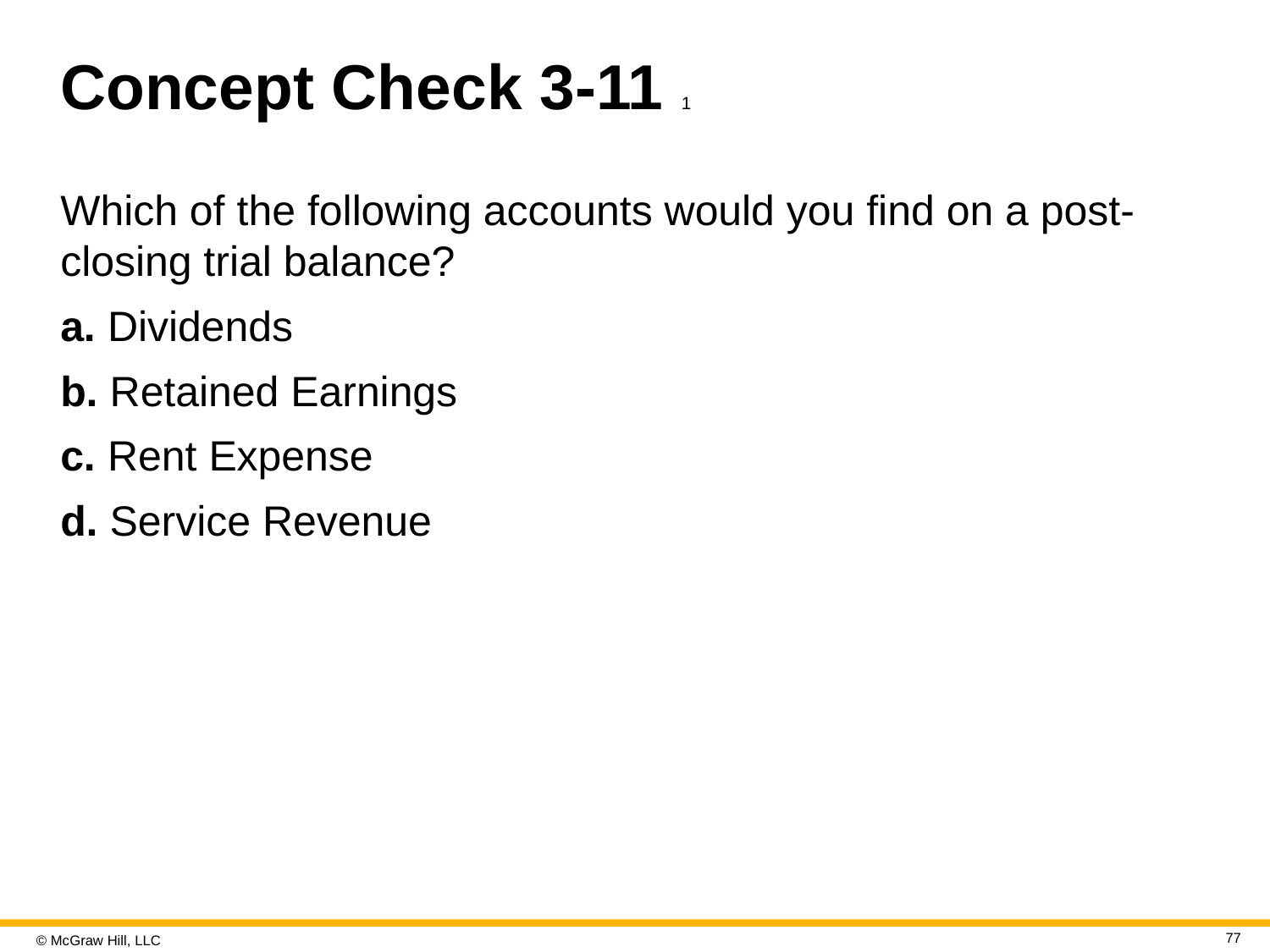

# Concept Check 3-11 1
Which of the following accounts would you find on a post-closing trial balance?
a. Dividends
b. Retained Earnings
c. Rent Expense
d. Service Revenue
77